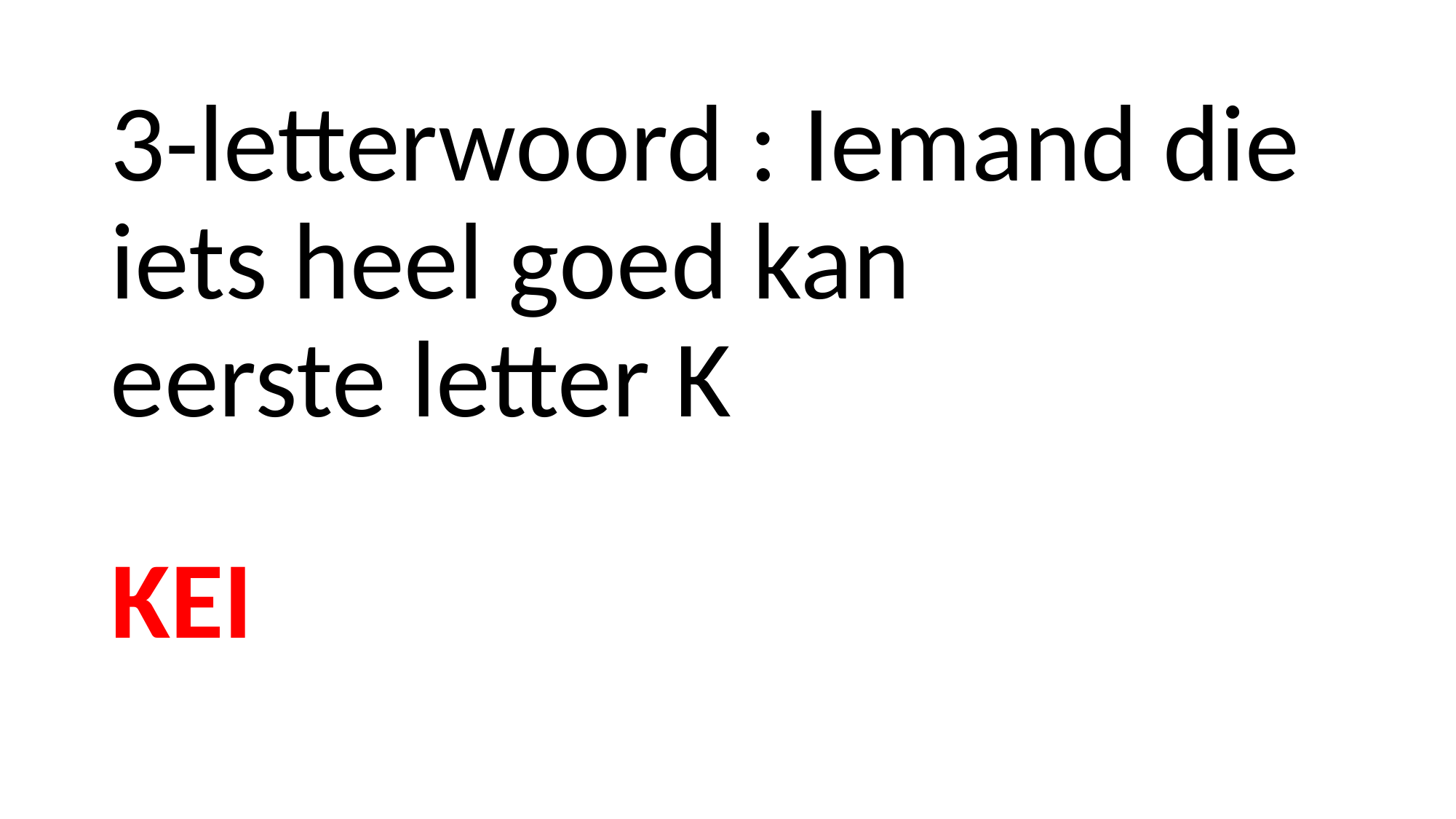

# 3-letterwoord : Iemand die iets heel goed kan eerste letter K
KEI